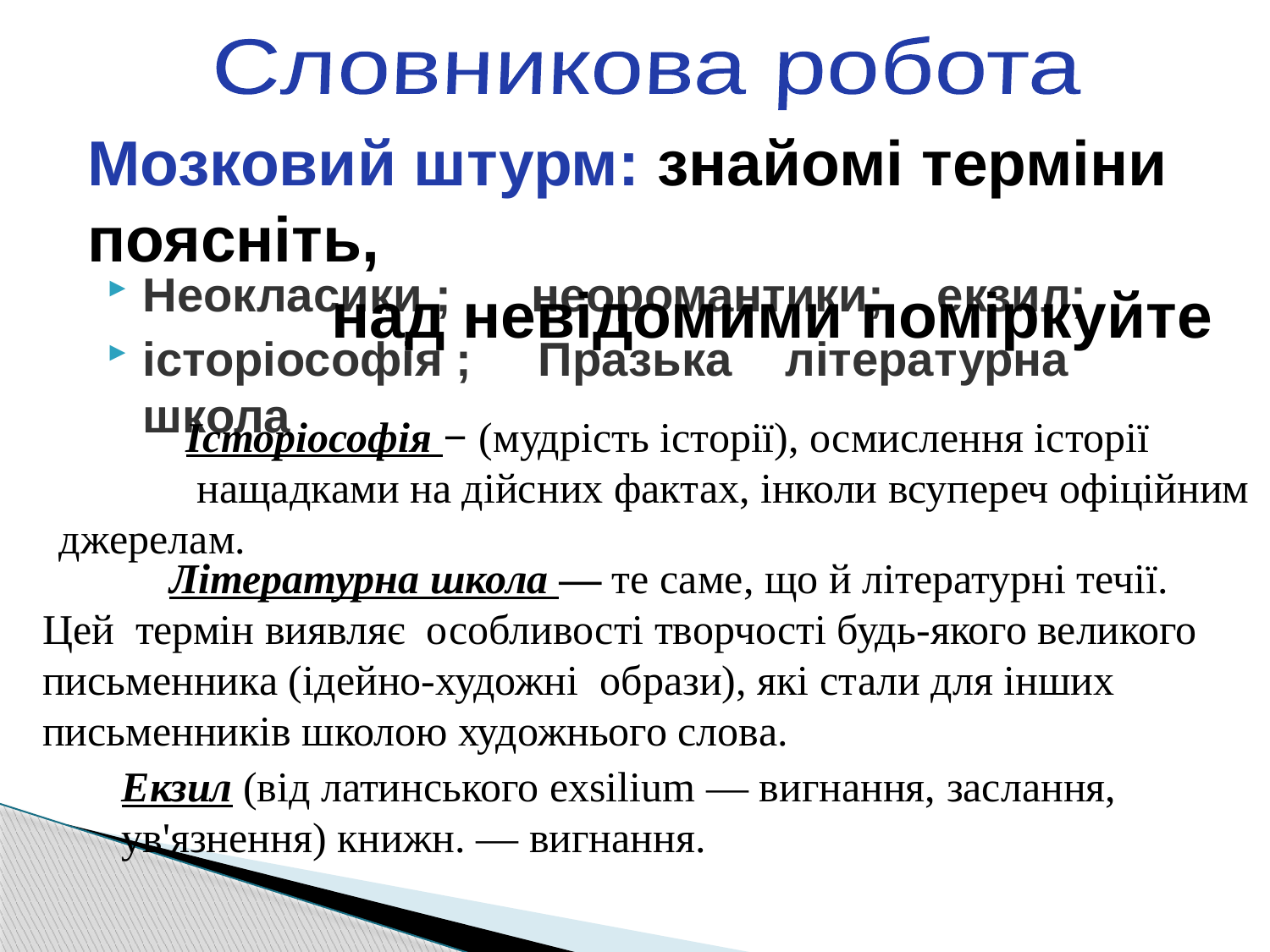

Словникова робота
Мозковий штурм: знайомі терміни поясніть,
над невідомими поміркуйте
Неокласики ;      неоромантики;    екзил;
історіософія ;     Празька    літературна   школа
# Історіософія − (мудрість історії), осмислення історії 	                   нащадками на дійсних фактах, інколи всупереч офіційним джерелам.
	Літературна школа — те саме, що й літературні течії. Цей  термін виявляє  особливості творчості будь-якого великого письменника (ідейно-художні  образи), які стали для інших письменників школою художнього слова.
Екзил (від латинського exsilium — вигнання, заслання, ув'язнення) книжн. — вигнання.